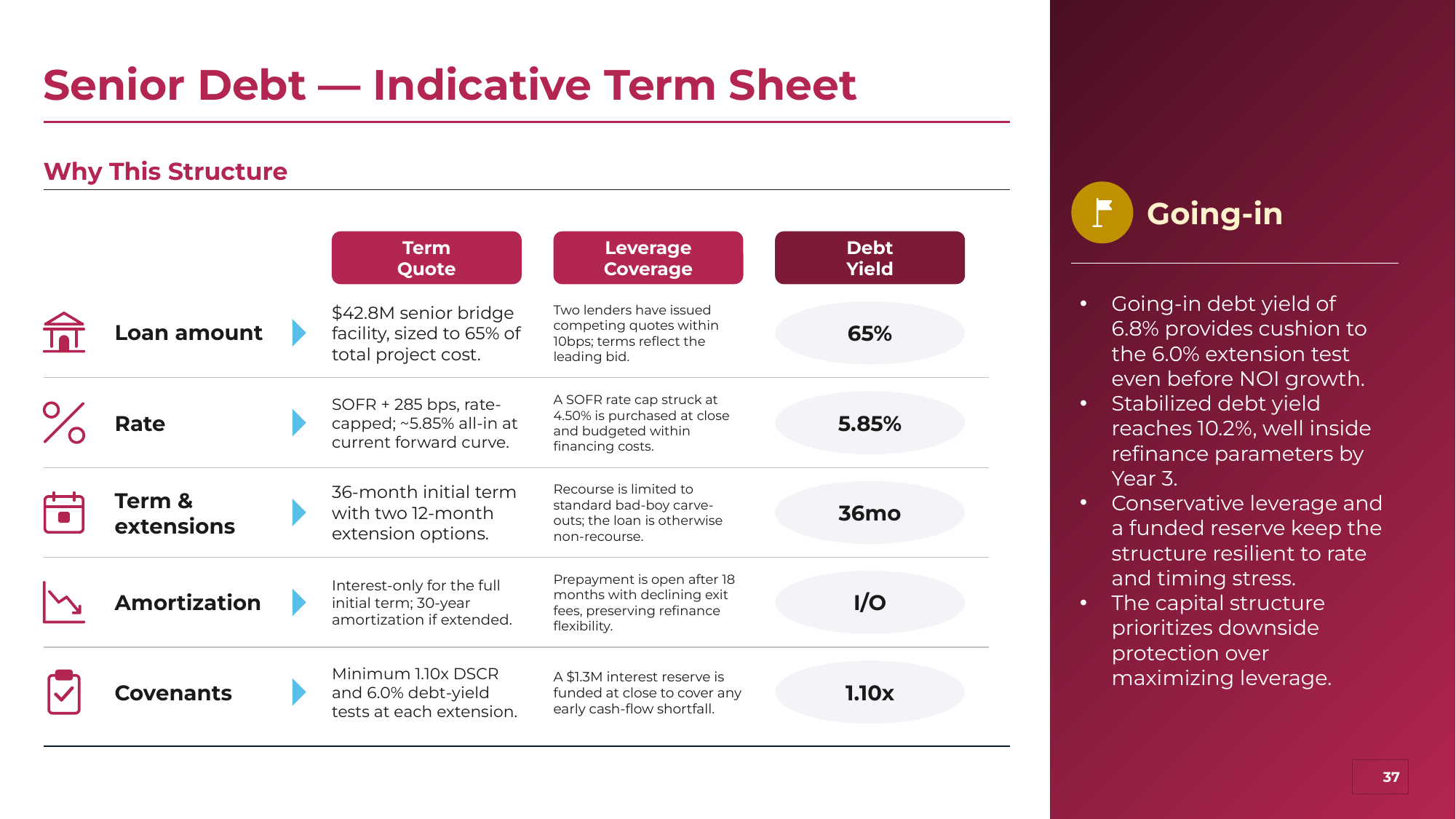

# Senior Debt — Indicative Term Sheet
Why This Structure

Going-in
Term
Quote
Leverage
Coverage
Debt
Yield
Going-in debt yield of 6.8% provides cushion to the 6.0% extension test even before NOI growth.
Stabilized debt yield reaches 10.2%, well inside refinance parameters by Year 3.
Conservative leverage and a funded reserve keep the structure resilient to rate and timing stress.
The capital structure prioritizes downside protection over maximizing leverage.
Loan amount
$42.8M senior bridge facility, sized to 65% of total project cost.
Two lenders have issued competing quotes within 10bps; terms reflect the leading bid.
65%

Rate
SOFR + 285 bps, rate-capped; ~5.85% all-in at current forward curve.
A SOFR rate cap struck at 4.50% is purchased at close and budgeted within financing costs.
5.85%

Term & extensions
36-month initial term with two 12-month extension options.
Recourse is limited to standard bad-boy carve-outs; the loan is otherwise non-recourse.
36mo

Amortization
Interest-only for the full initial term; 30-year amortization if extended.
Prepayment is open after 18 months with declining exit fees, preserving refinance flexibility.
I/O

Covenants
Minimum 1.10x DSCR and 6.0% debt-yield tests at each extension.
A $1.3M interest reserve is funded at close to cover any early cash-flow shortfall.
1.10x

37